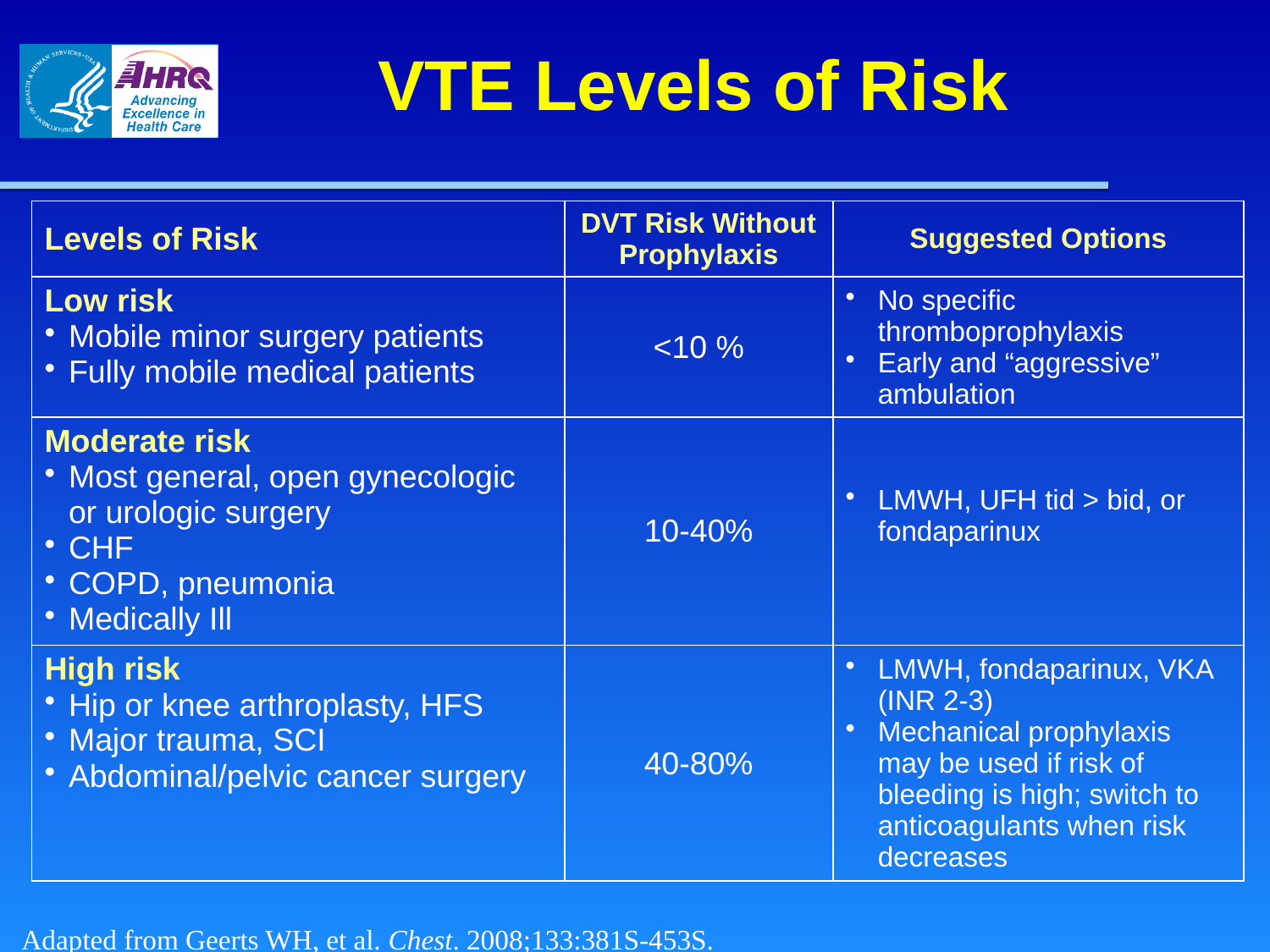

# VTE Levels of Risk
| Levels of Risk | DVT Risk Without Prophylaxis | Suggested Options |
| --- | --- | --- |
| Low risk Mobile minor surgery patients Fully mobile medical patients | <10 % | No specific thromboprophylaxis Early and “aggressive” ambulation |
| Moderate risk Most general, open gynecologic or urologic surgery CHF COPD, pneumonia Medically Ill | 10-40% | LMWH, UFH tid > bid, or fondaparinux |
| High risk Hip or knee arthroplasty, HFS Major trauma, SCI Abdominal/pelvic cancer surgery | 40-80% | LMWH, fondaparinux, VKA (INR 2-3) Mechanical prophylaxis may be used if risk of bleeding is high; switch to anticoagulants when risk decreases |
Adapted from Geerts WH, et al. Chest. 2008;133:381S-453S.